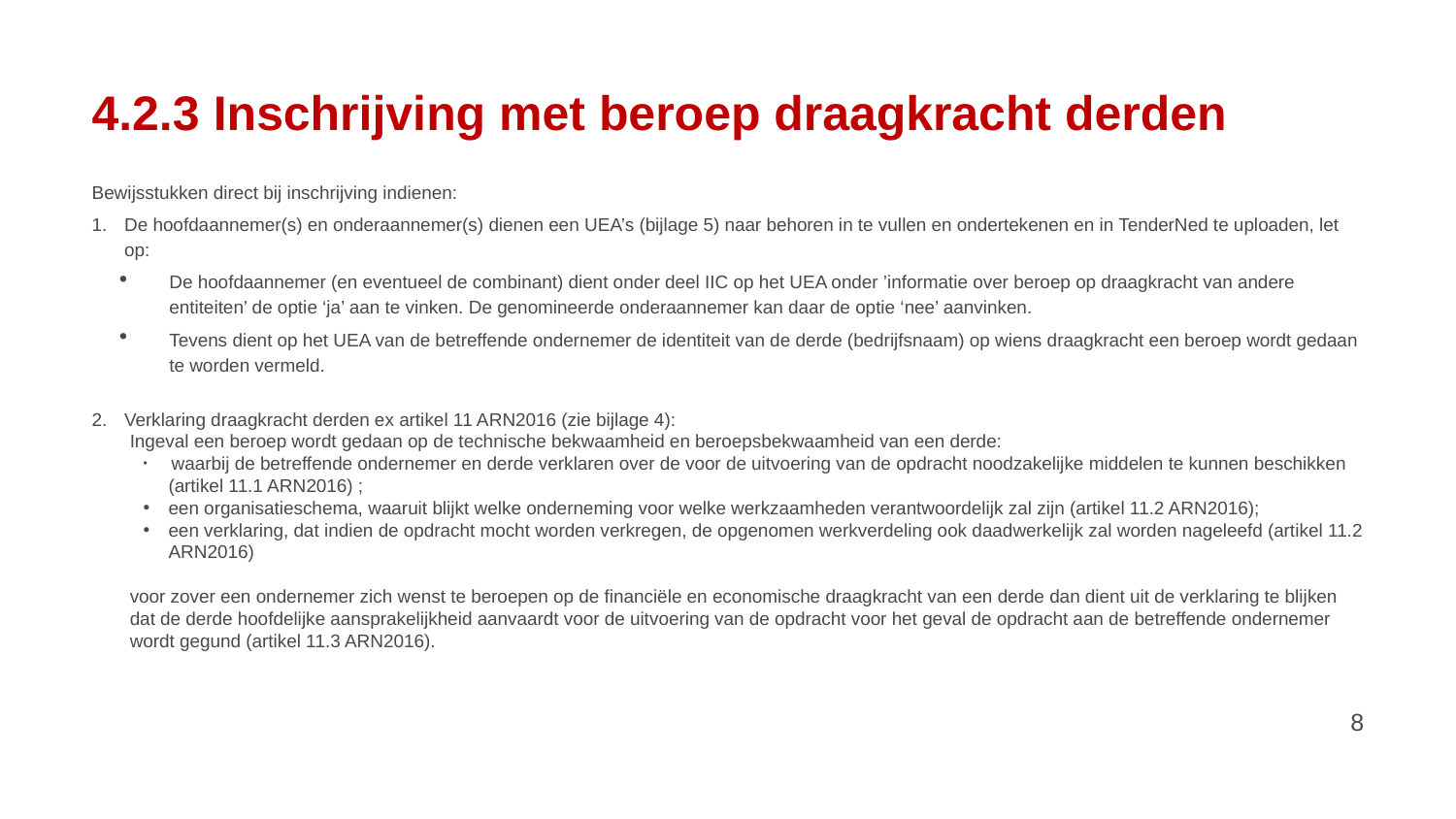

# 4.2.3 Inschrijving met beroep draagkracht derden
Bewijsstukken direct bij inschrijving indienen:
De hoofdaannemer(s) en onderaannemer(s) dienen een UEA’s (bijlage 5) naar behoren in te vullen en ondertekenen en in TenderNed te uploaden, let op:
De hoofdaannemer (en eventueel de combinant) dient onder deel IIC op het UEA onder ’informatie over beroep op draagkracht van andere entiteiten’ de optie ‘ja’ aan te vinken. De genomineerde onderaannemer kan daar de optie ‘nee’ aanvinken.
Tevens dient op het UEA van de betreffende ondernemer de identiteit van de derde (bedrijfsnaam) op wiens draagkracht een beroep wordt gedaan te worden vermeld.

Verklaring draagkracht derden ex artikel 11 ARN2016 (zie bijlage 4):
Ingeval een beroep wordt gedaan op de technische bekwaamheid en beroepsbekwaamheid van een derde:
 waarbij de betreffende ondernemer en derde verklaren over de voor de uitvoering van de opdracht noodzakelijke middelen te kunnen beschikken (artikel 11.1 ARN2016) ;
een organisatieschema, waaruit blijkt welke onderneming voor welke werkzaamheden verantwoordelijk zal zijn (artikel 11.2 ARN2016);
een verklaring, dat indien de opdracht mocht worden verkregen, de opgenomen werkverdeling ook daadwerkelijk zal worden nageleefd (artikel 11.2 ARN2016)

voor zover een ondernemer zich wenst te beroepen op de financiële en economische draagkracht van een derde dan dient uit de verklaring te blijken dat de derde hoofdelijke aansprakelijkheid aanvaardt voor de uitvoering van de opdracht voor het geval de opdracht aan de betreffende ondernemer wordt gegund (artikel 11.3 ARN2016).